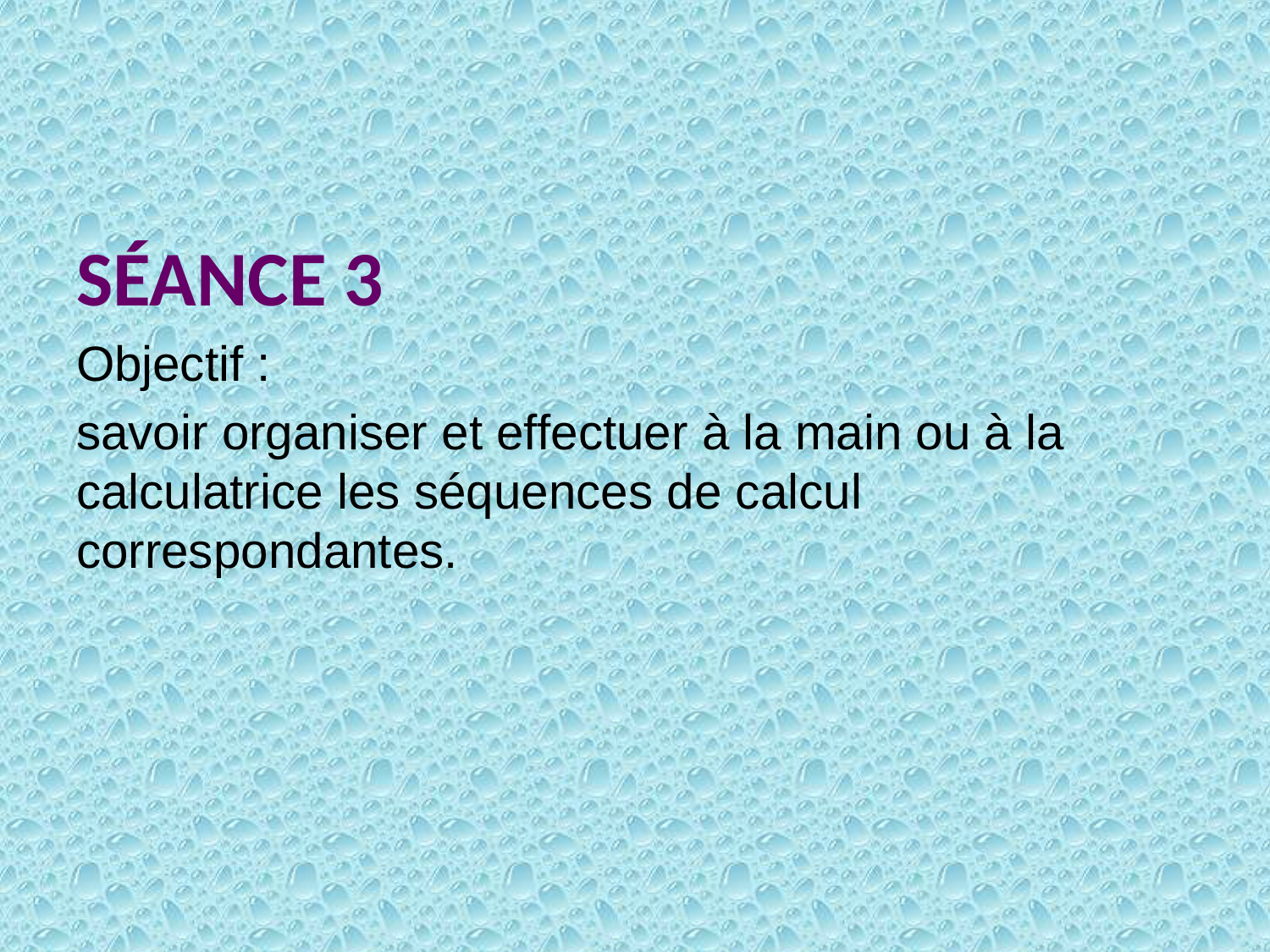

Séance 3
Objectif :
savoir organiser et effectuer à la main ou à la calculatrice les séquences de calcul correspondantes.